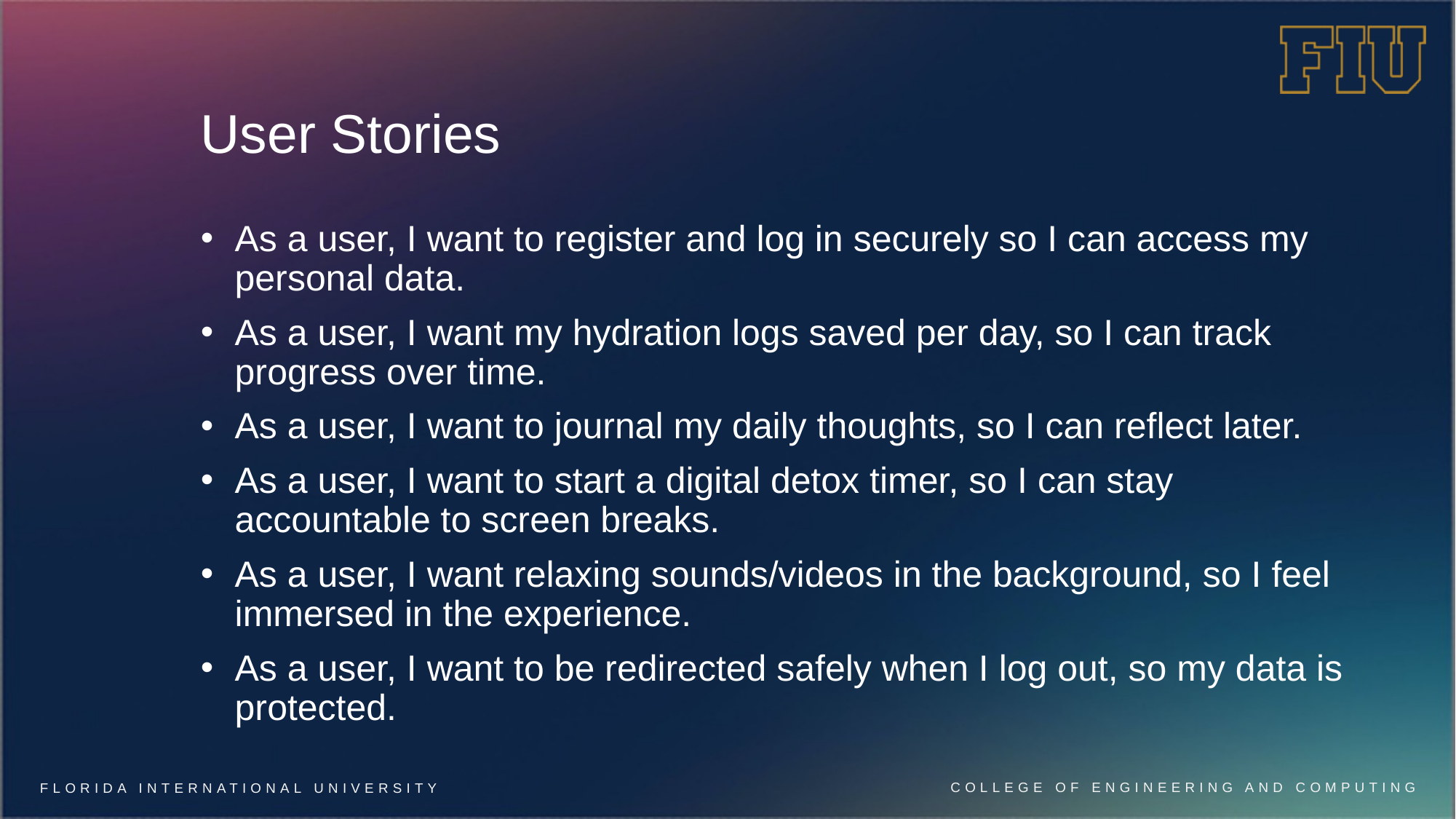

# User Stories
As a user, I want to register and log in securely so I can access my personal data.
As a user, I want my hydration logs saved per day, so I can track progress over time.
As a user, I want to journal my daily thoughts, so I can reflect later.
As a user, I want to start a digital detox timer, so I can stay accountable to screen breaks.
As a user, I want relaxing sounds/videos in the background, so I feel immersed in the experience.
As a user, I want to be redirected safely when I log out, so my data is protected.